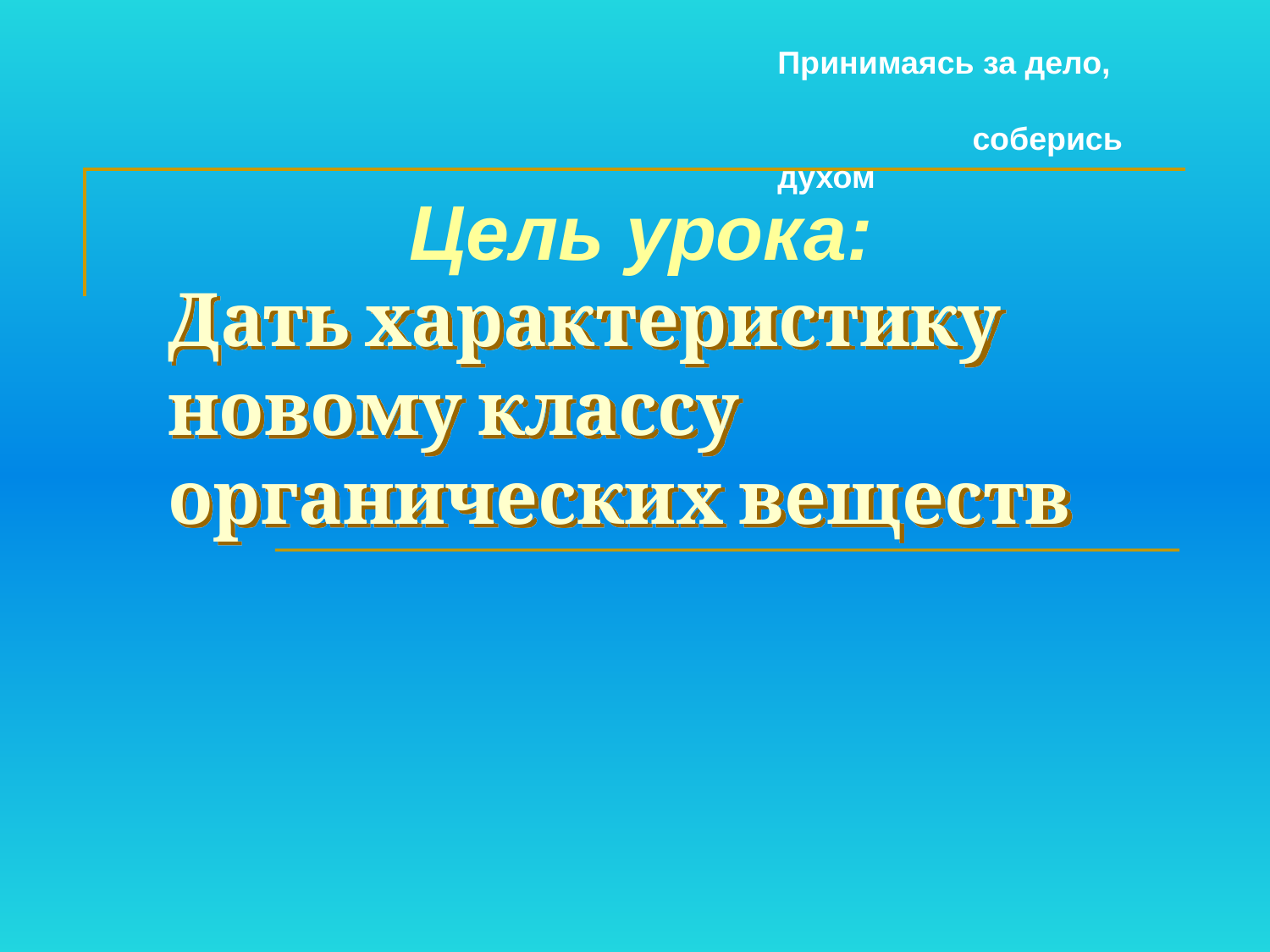

Принимаясь за дело,
                                                                       соберись    духом
Цель урока:
# Дать характеристику новому классу органических веществ